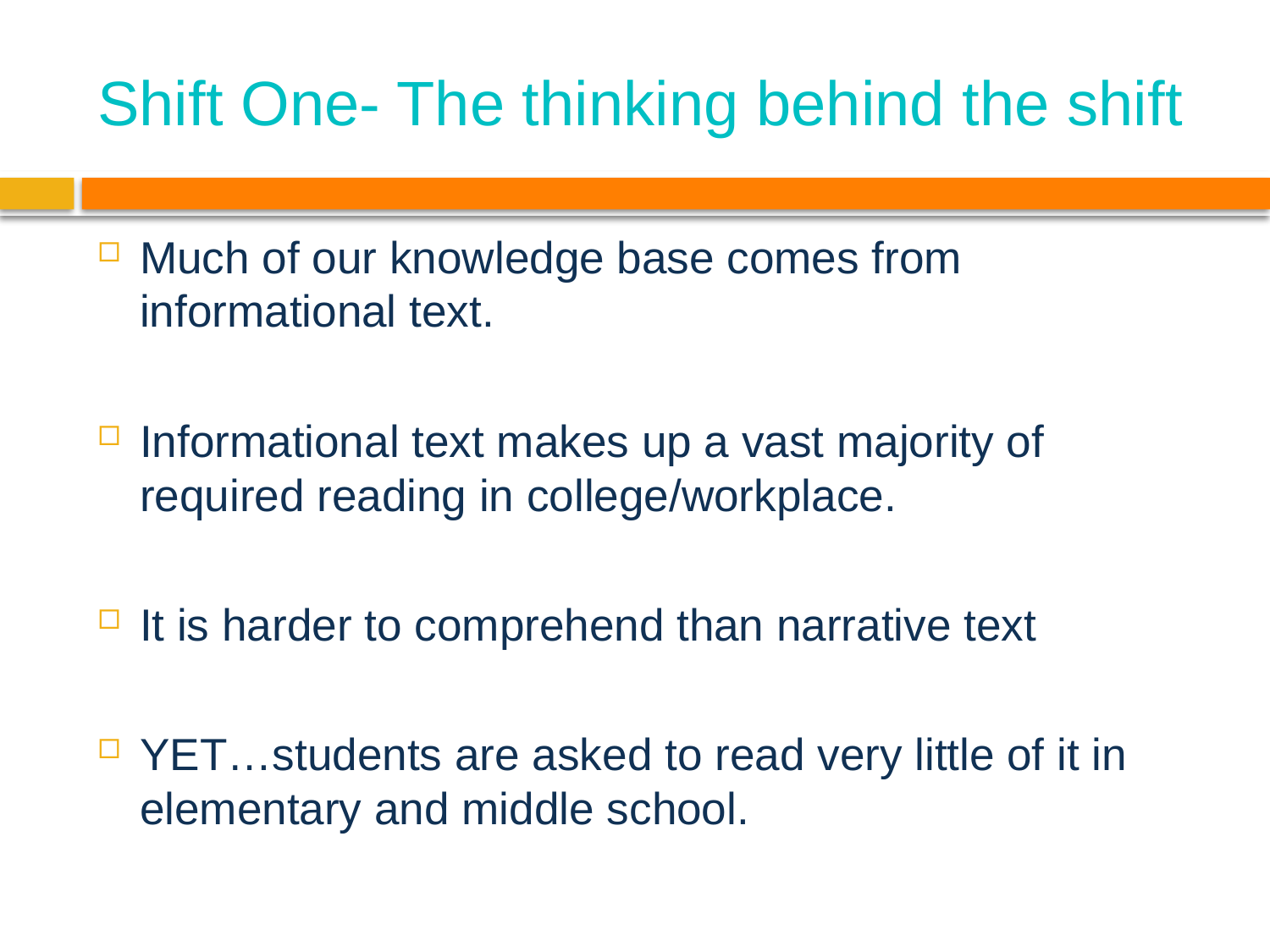

# Shift One- The thinking behind the shift
Much of our knowledge base comes from informational text.

Informational text makes up a vast majority of required reading in college/workplace.

It is harder to comprehend than narrative text

YET…students are asked to read very little of it in elementary and middle school.